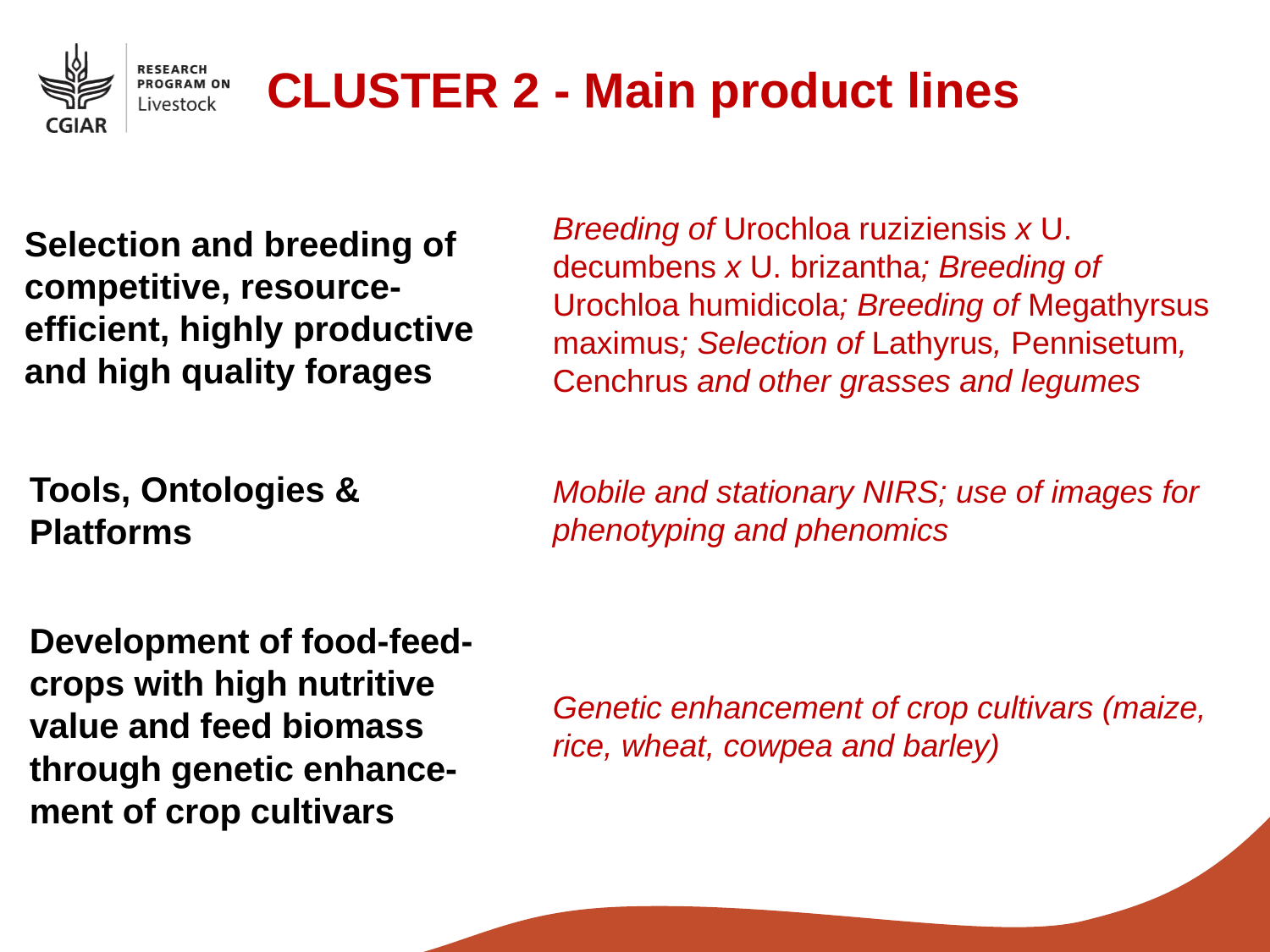

CLUSTER 2 - Main product lines
Breeding of Urochloa ruziziensis x U. decumbens x U. brizantha; Breeding of Urochloa humidicola; Breeding of Megathyrsus maximus; Selection of Lathyrus, Pennisetum, Cenchrus and other grasses and legumes
Selection and breeding of competitive, resource-efficient, highly productive and high quality forages
Tools, Ontologies & Platforms
Mobile and stationary NIRS; use of images for phenotyping and phenomics
Development of food-feed-crops with high nutritive value and feed biomass through genetic enhance-ment of crop cultivars
Genetic enhancement of crop cultivars (maize, rice, wheat, cowpea and barley)